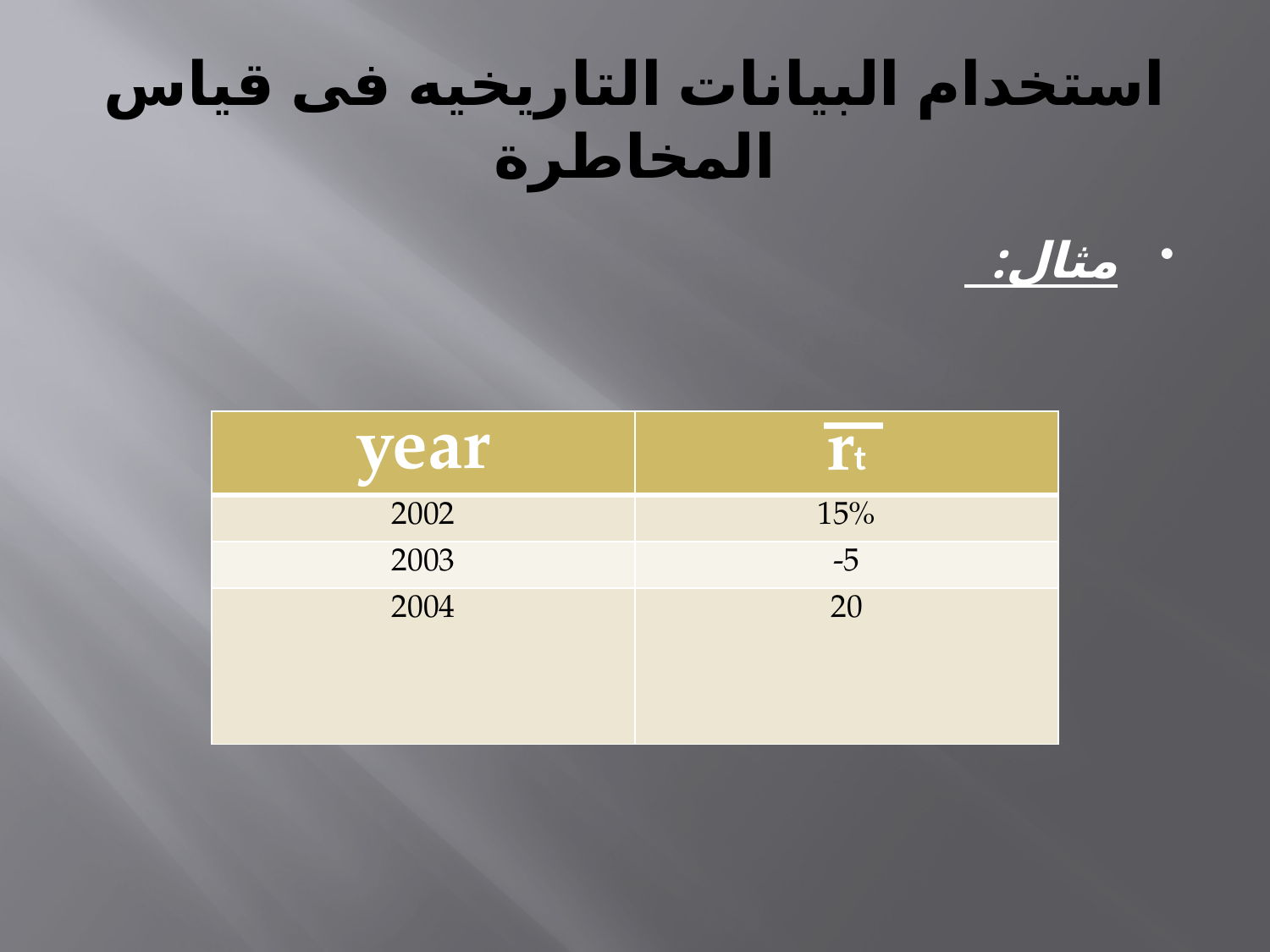

# استخدام البيانات التاريخيه فى قياس المخاطرة
مثال:
| year | r͞t |
| --- | --- |
| 2002 | 15% |
| 2003 | -5 |
| 2004 | 20 |